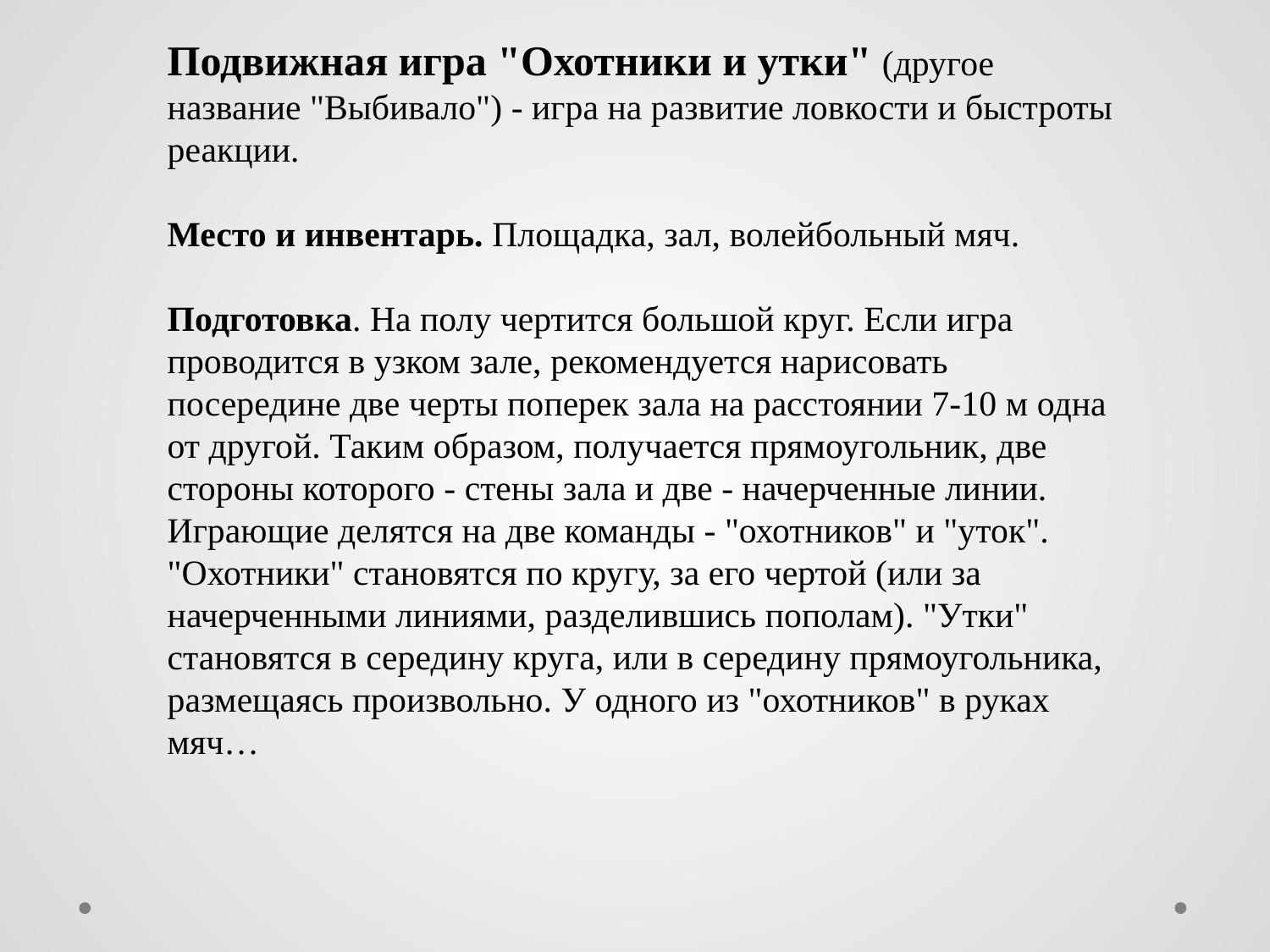

Подвижная игра "Охотники и утки" (другое название "Выбивало") - игра на развитие ловкости и быстроты реакции.

Место и инвентарь. Площадка, зал, волейбольный мяч.

Подготовка. На полу чертится большой круг. Если игра проводится в узком зале, рекомендуется нарисовать посередине две черты поперек зала на расстоянии 7-10 м одна от другой. Таким образом, получается прямоугольник, две стороны которого - стены зала и две - начерченные линии. Играющие делятся на две команды - "охотников" и "уток". "Охотники" становятся по кругу, за его чертой (или за начерченными линиями, разделившись пополам). "Утки" становятся в середину круга, или в середину прямоугольника, размещаясь произвольно. У одного из "охотников" в руках мяч…